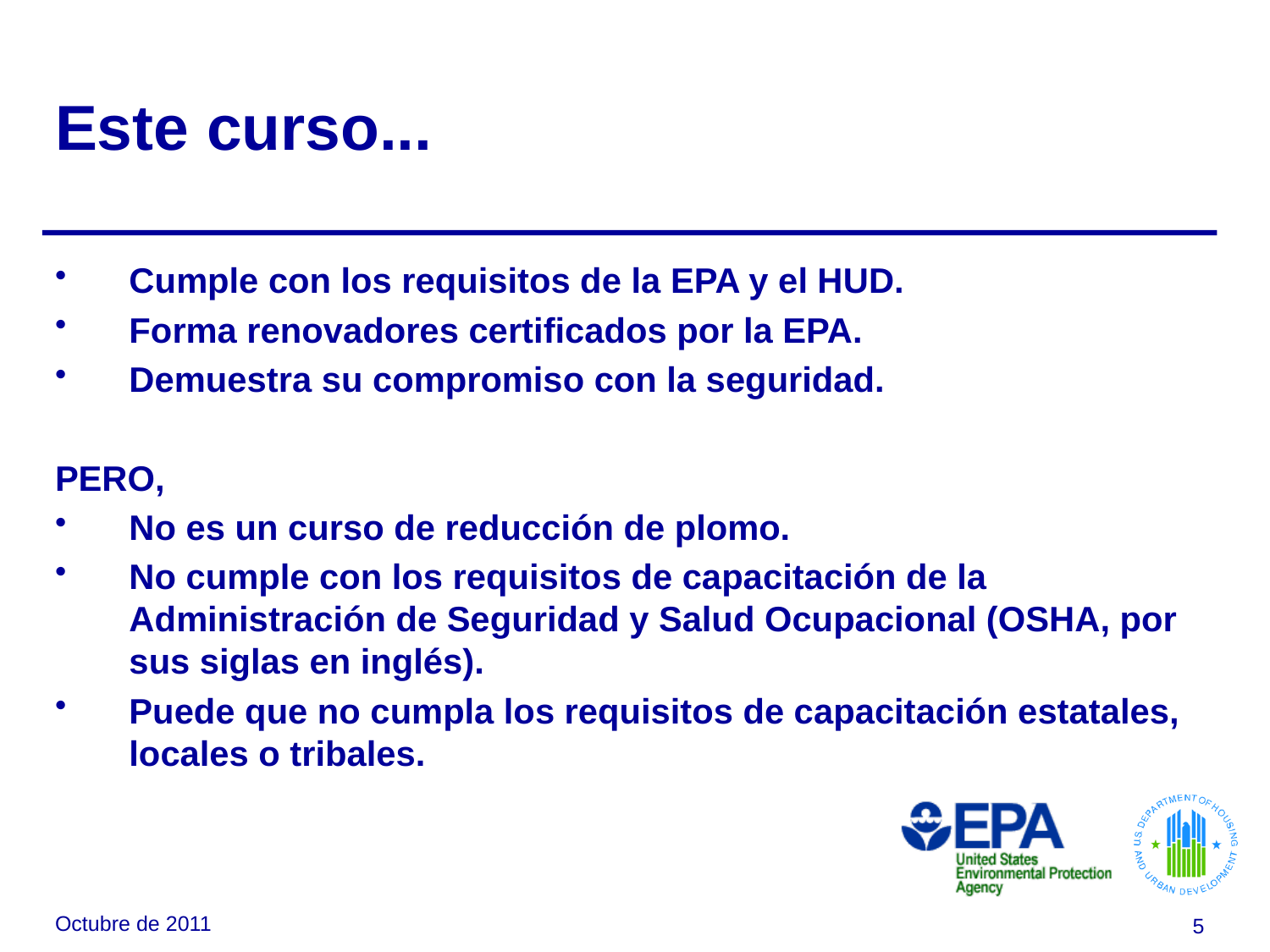

# Este curso...
Cumple con los requisitos de la EPA y el HUD.
Forma renovadores certificados por la EPA.
Demuestra su compromiso con la seguridad.

PERO,
No es un curso de reducción de plomo.
No cumple con los requisitos de capacitación de la Administración de Seguridad y Salud Ocupacional (OSHA, por sus siglas en inglés).
Puede que no cumpla los requisitos de capacitación estatales, locales o tribales.
Octubre de 2011
5